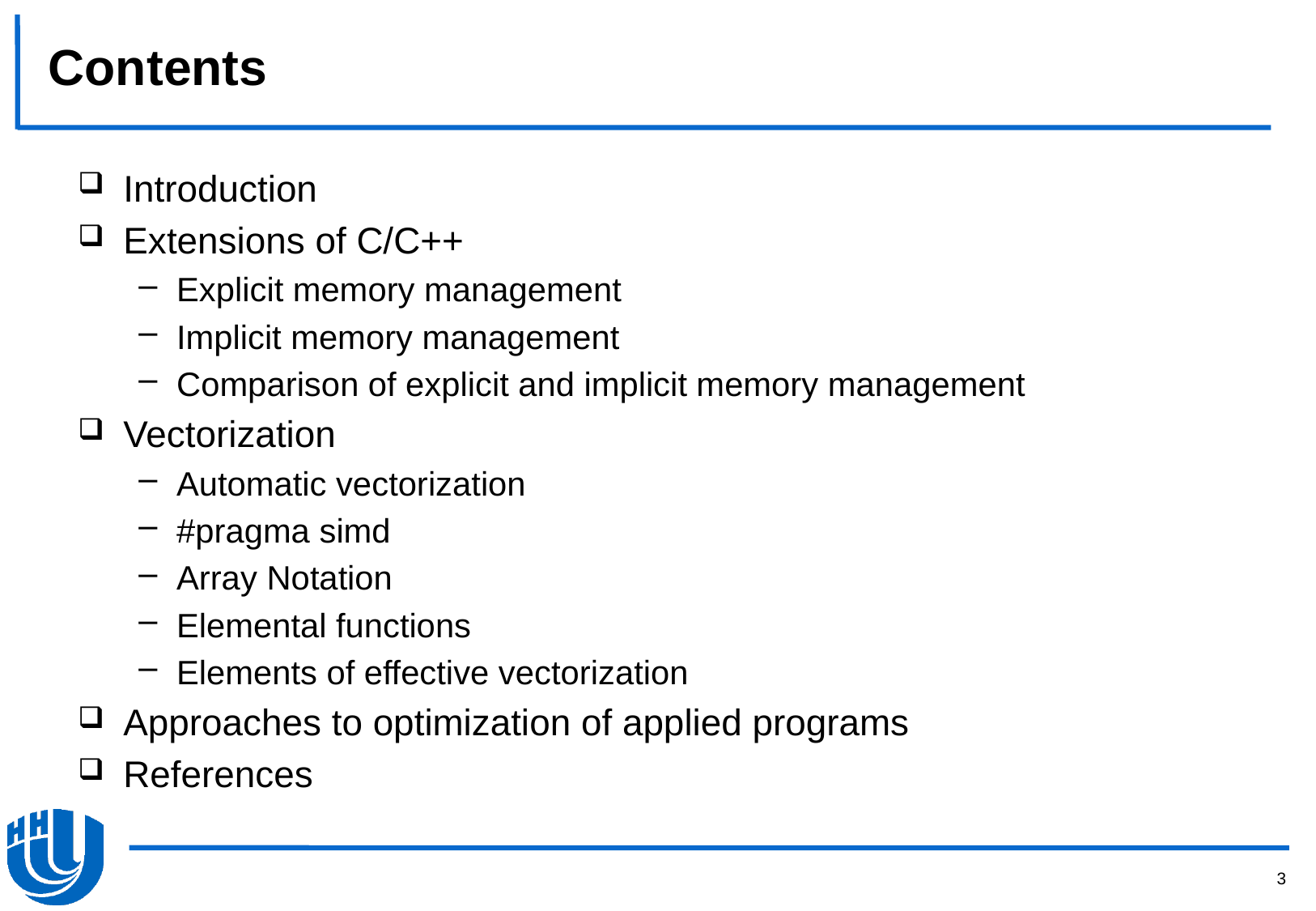

# Contents
Introduction
Extensions of C/С++
Explicit memory management
Implicit memory management
Comparison of explicit and implicit memory management
Vectorization
Automatic vectorization
#pragma simd
Array Notation
Elemental functions
Elements of effective vectorization
Approaches to optimization of applied programs
References
3